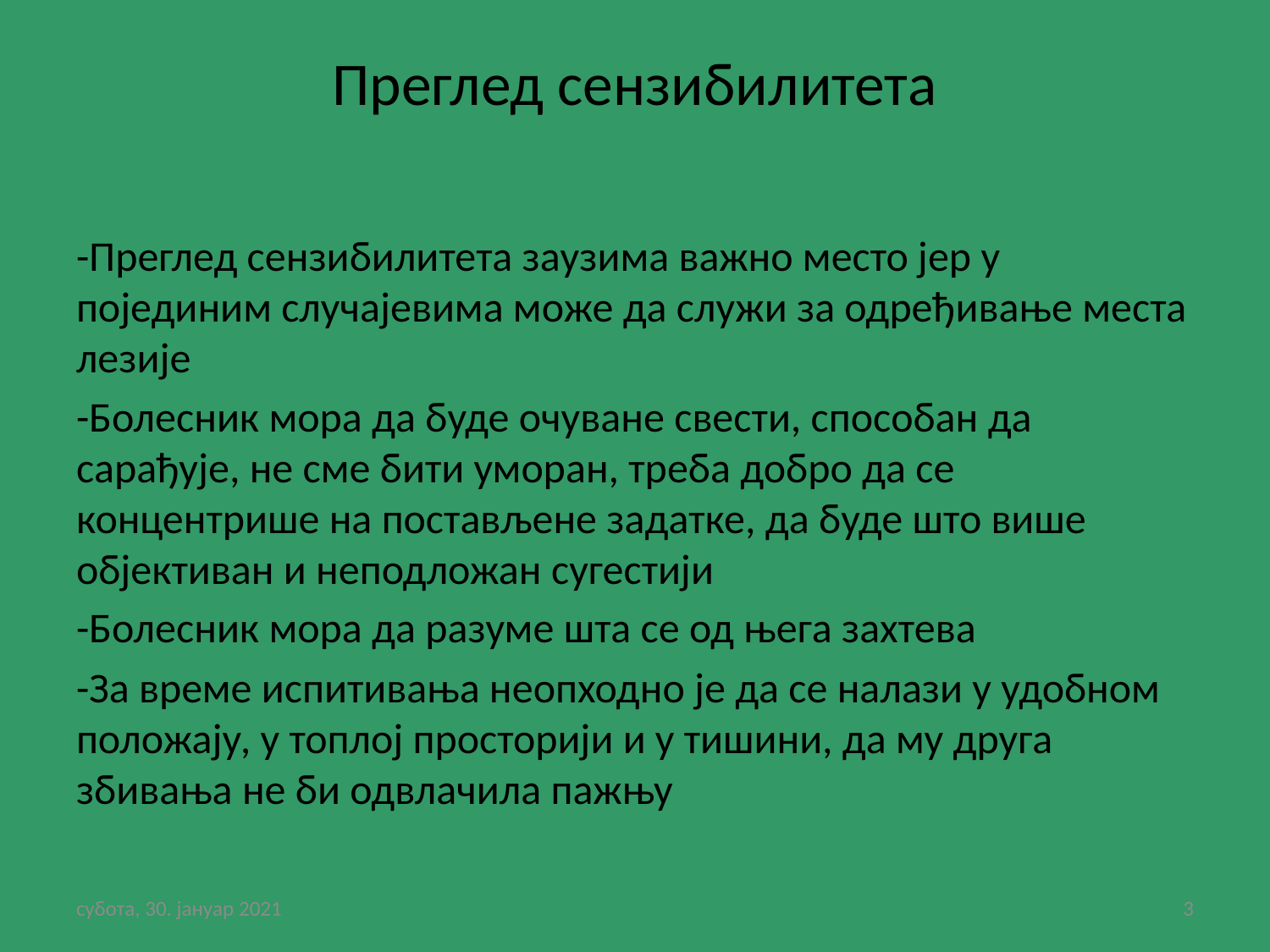

# Преглед сензибилитета
-Преглед сензибилитета заузима важно место јер у појединим случајевима може да служи за одређивање места лезије
-Болесник мора да буде очуване свести, способан да сарађује, не сме бити уморан, треба добро да се концентрише на постављене задатке, да буде што више објективан и неподложан сугестији
-Болесник мора да разуме шта се од њега захтева
-За време испитивања неопходно је да се налази у удобном положају, у топлој просторији и у тишини, да му друга збивања не би одвлачила пажњу
субота, 30. јануар 2021
3